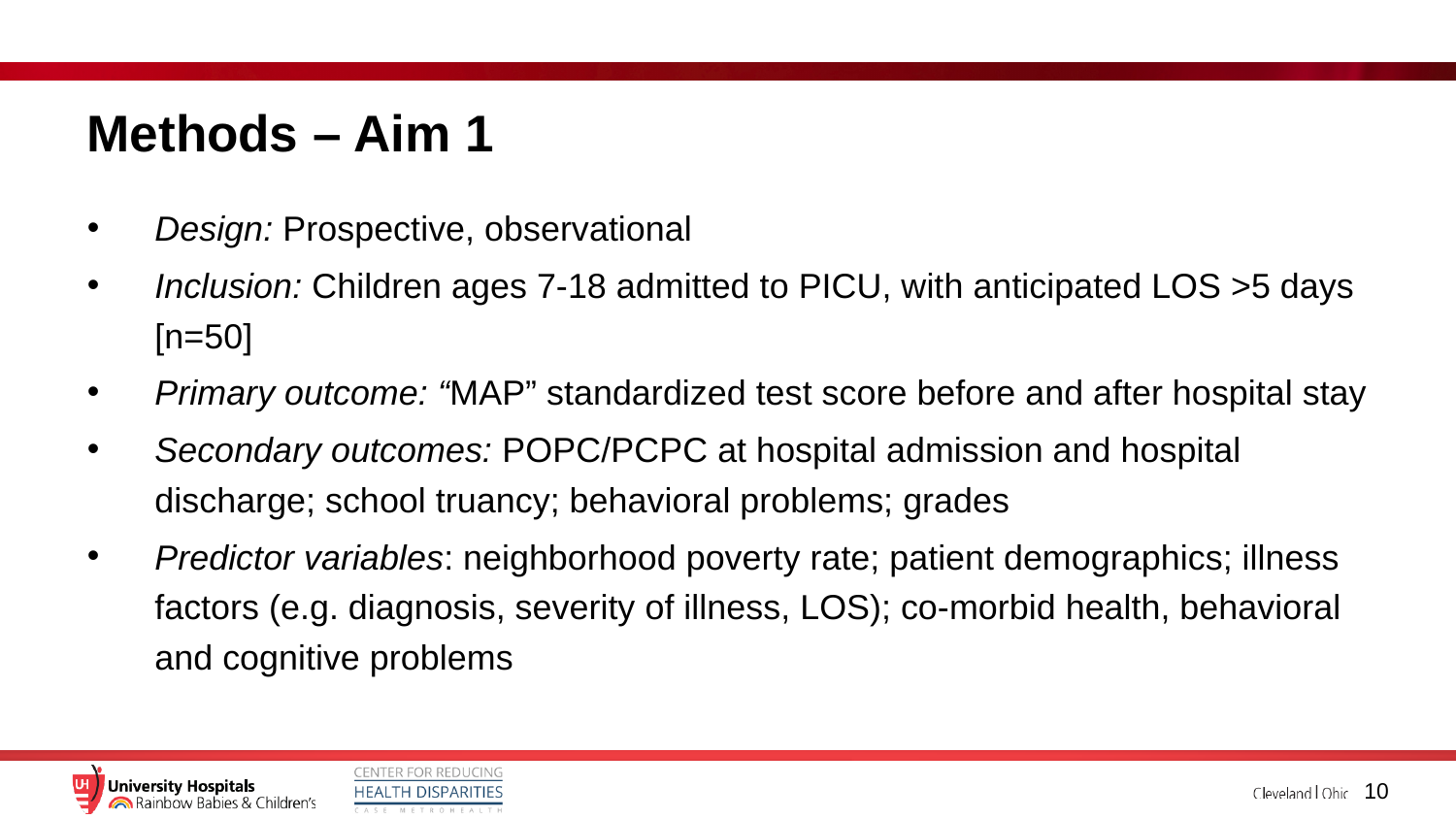

# Methods – Aim 1
Design: Prospective, observational
Inclusion: Children ages 7-18 admitted to PICU, with anticipated LOS >5 days [n=50]
Primary outcome: “MAP” standardized test score before and after hospital stay
Secondary outcomes: POPC/PCPC at hospital admission and hospital discharge; school truancy; behavioral problems; grades
Predictor variables: neighborhood poverty rate; patient demographics; illness factors (e.g. diagnosis, severity of illness, LOS); co-morbid health, behavioral and cognitive problems
10